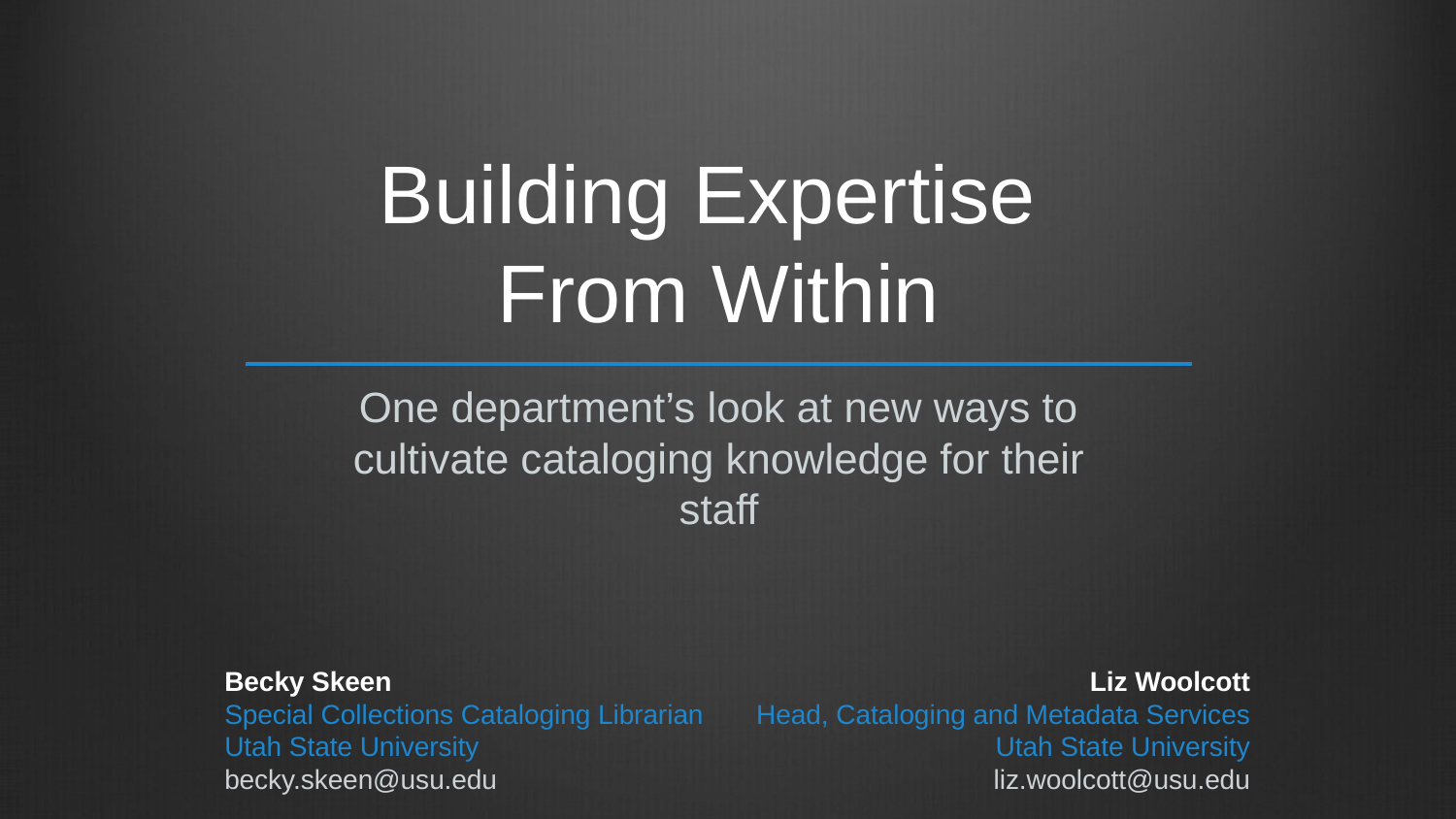

# Building Expertise From Within
One department’s look at new ways to cultivate cataloging knowledge for their staff
Becky Skeen
Special Collections Cataloging Librarian
Utah State University
becky.skeen@usu.edu
Liz Woolcott
Head, Cataloging and Metadata Services
Utah State University
liz.woolcott@usu.edu